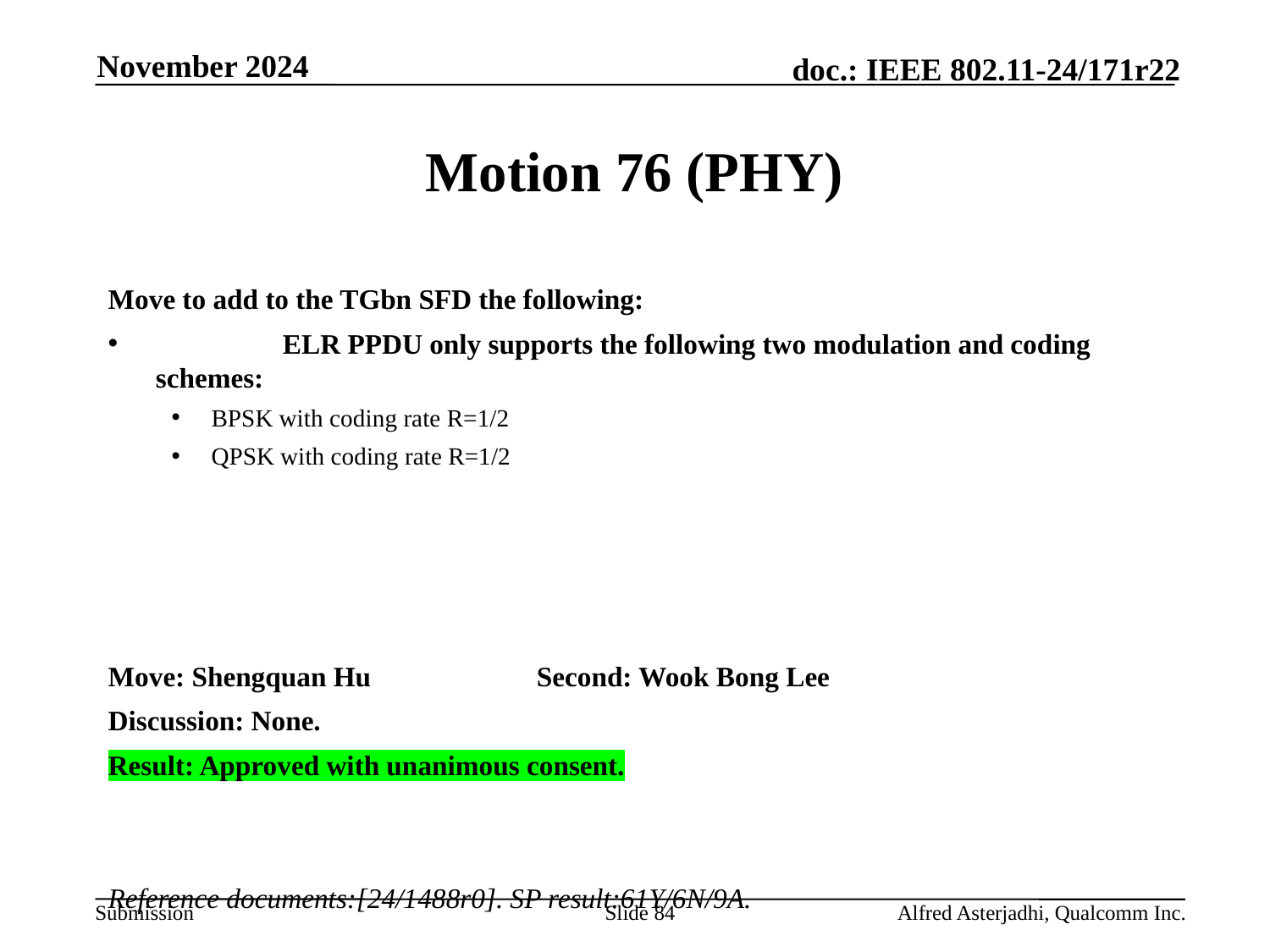

November 2024
# Motion 76 (PHY)
Move to add to the TGbn SFD the following:
	ELR PPDU only supports the following two modulation and coding schemes:
BPSK with coding rate R=1/2
QPSK with coding rate R=1/2

Move: Shengquan Hu		Second: Wook Bong Lee
Discussion: None.
Result: Approved with unanimous consent.

Reference documents:[24/1488r0]. SP result:61Y/6N/9A.

Slide 84
Alfred Asterjadhi, Qualcomm Inc.